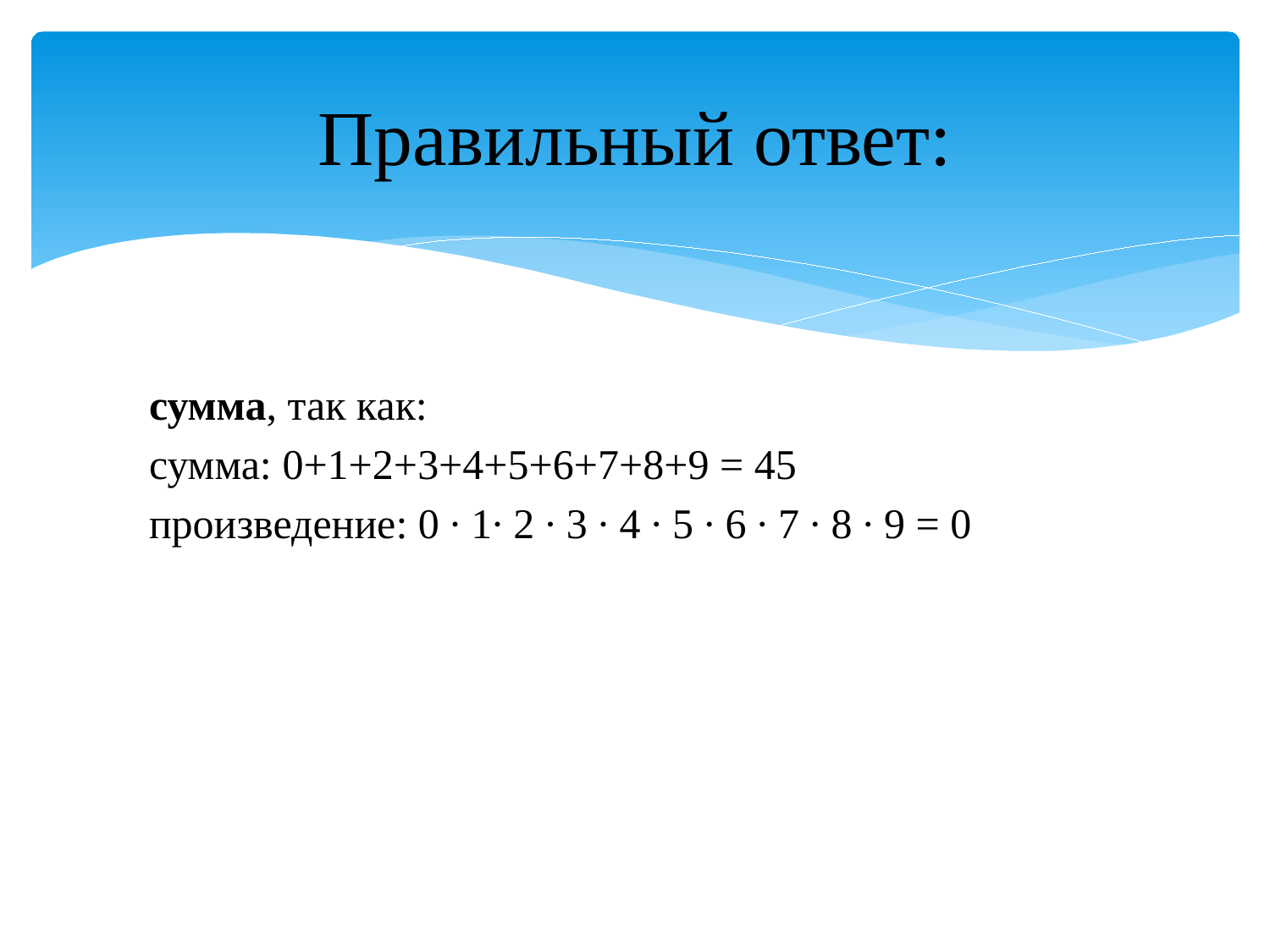

# Правильный ответ:
сумма, так как:
сумма: 0+1+2+3+4+5+6+7+8+9 = 45
произведение: 0 ∙ 1∙ 2 ∙ 3 ∙ 4 ∙ 5 ∙ 6 ∙ 7 ∙ 8 ∙ 9 = 0